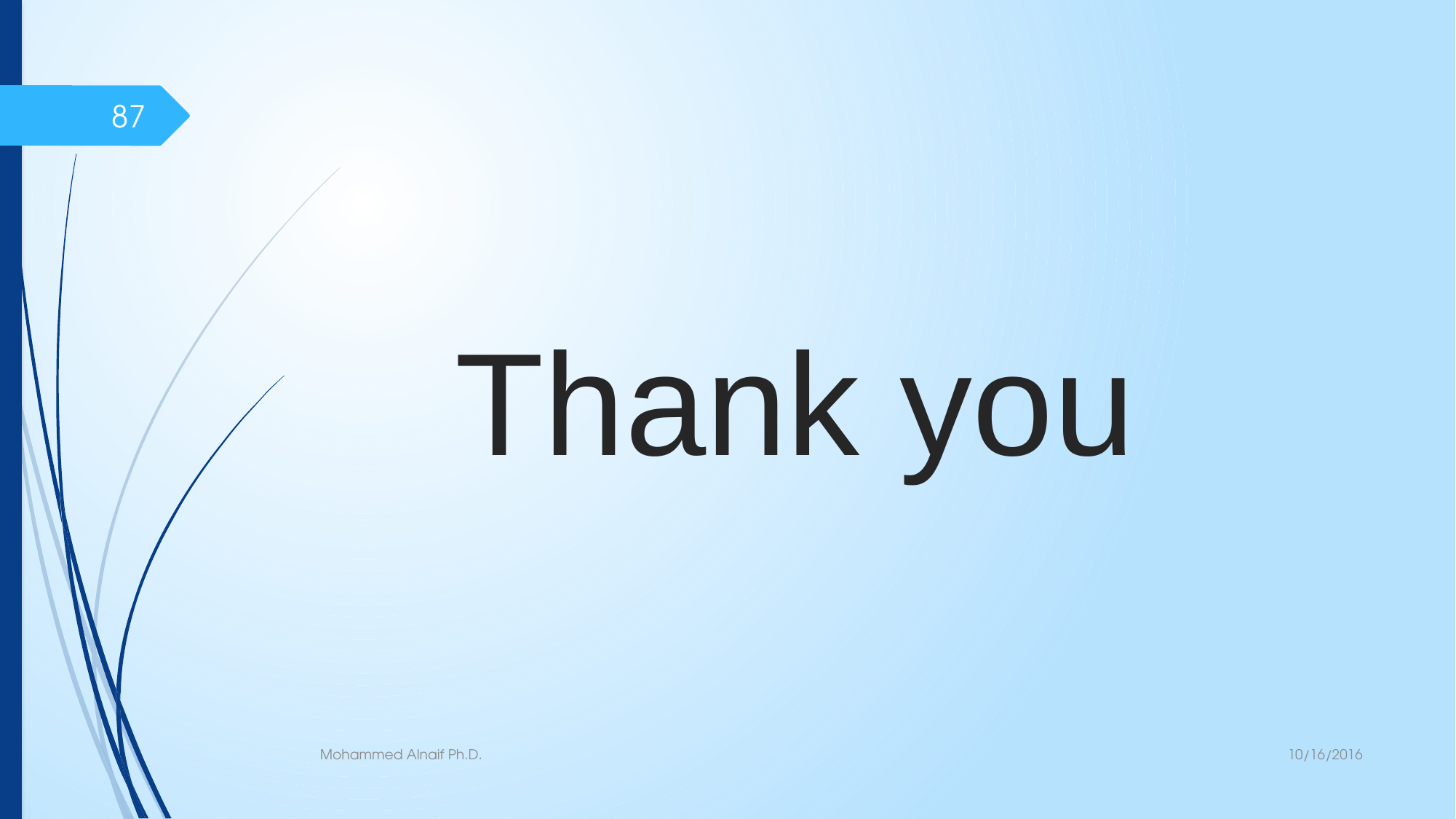

87
# Thank you
10/16/2016
Mohammed Alnaif Ph.D.